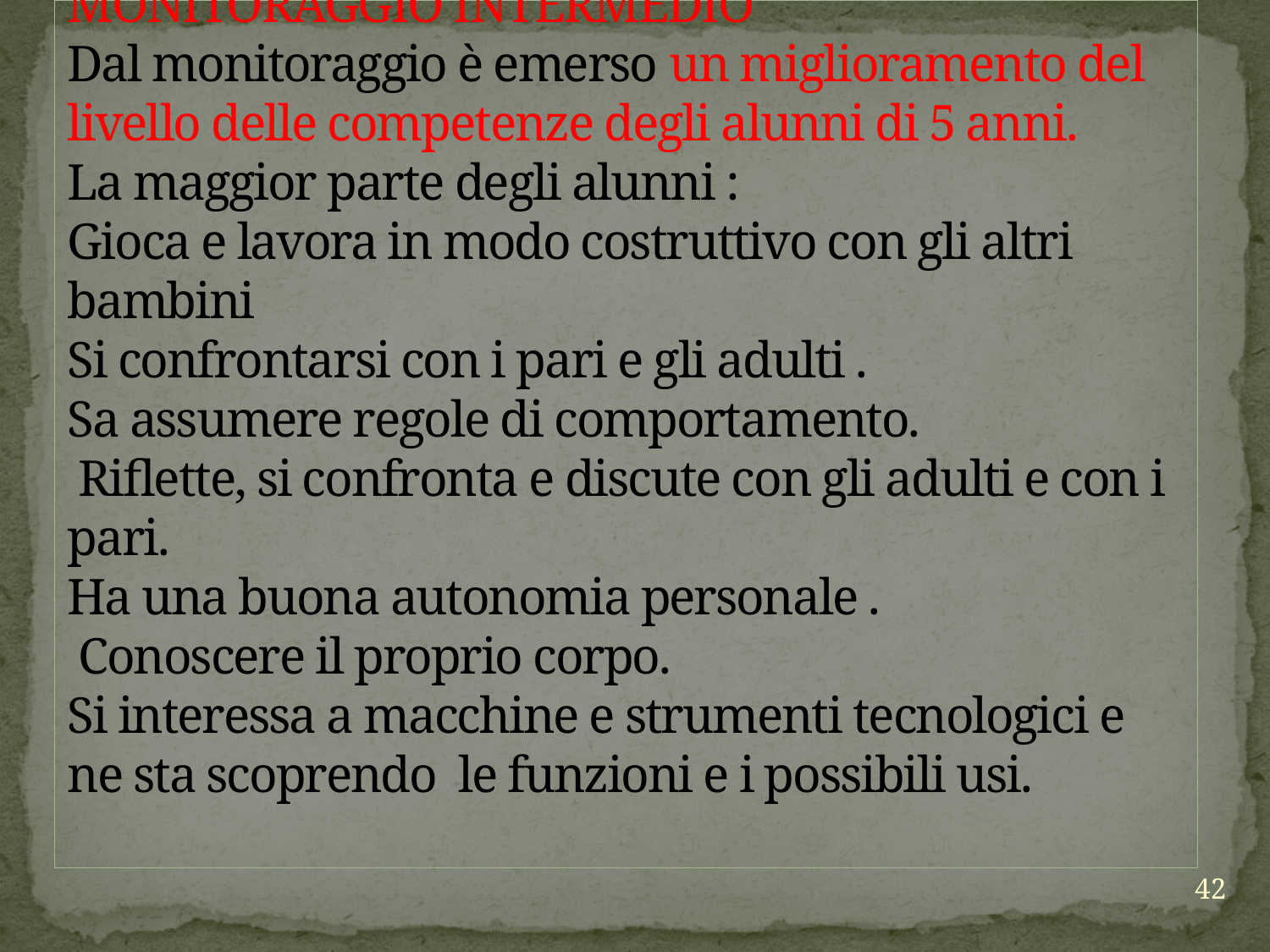

# MONITORAGGIO INTERMEDIO Dal monitoraggio è emerso un miglioramento del livello delle competenze degli alunni di 5 anni. La maggior parte degli alunni : Gioca e lavora in modo costruttivo con gli altri bambini Si confrontarsi con i pari e gli adulti . Sa assumere regole di comportamento. Riflette, si confronta e discute con gli adulti e con i pari. Ha una buona autonomia personale . Conoscere il proprio corpo. Si interessa a macchine e strumenti tecnologici e ne sta scoprendo  le funzioni e i possibili usi.
42